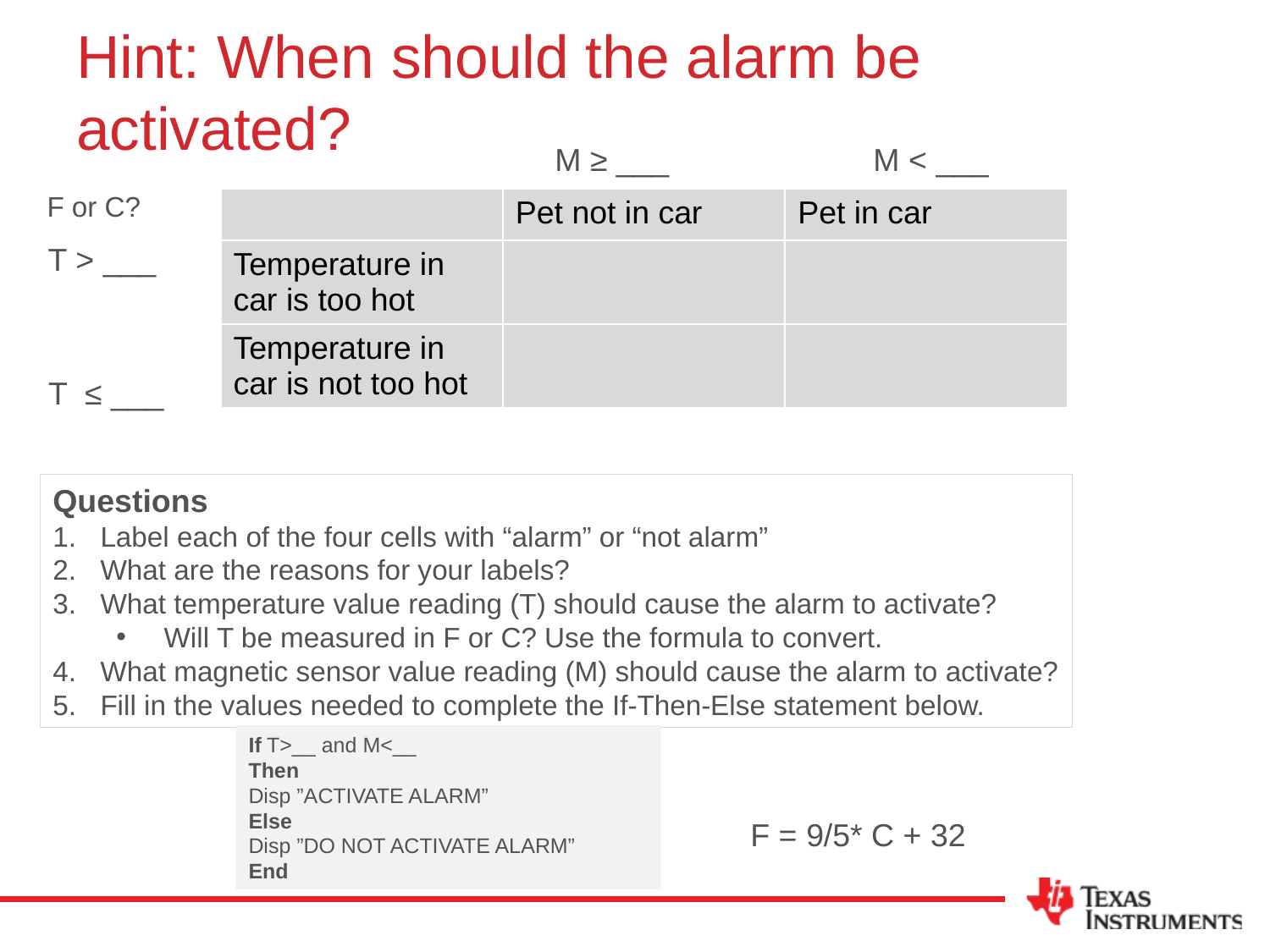

# Hint: When should the alarm be activated?
M ≥ ___
M < ___
F or C?
|  | Pet not in car | Pet in car |
| --- | --- | --- |
| Temperature in car is too hot |  |  |
| Temperature in car is not too hot |  |  |
T > ___
T  ≤ ___
Questions
Label each of the four cells with “alarm” or “not alarm”
What are the reasons for your labels?
What temperature value reading (T) should cause the alarm to activate?
Will T be measured in F or C? Use the formula to convert.
What magnetic sensor value reading (M) should cause the alarm to activate?
Fill in the values needed to complete the If-Then-Else statement below.
If T>__ and M<__
Then
Disp ”ACTIVATE ALARM”
Else
Disp ”DO NOT ACTIVATE ALARM”
End
F = 9/5* C + 32